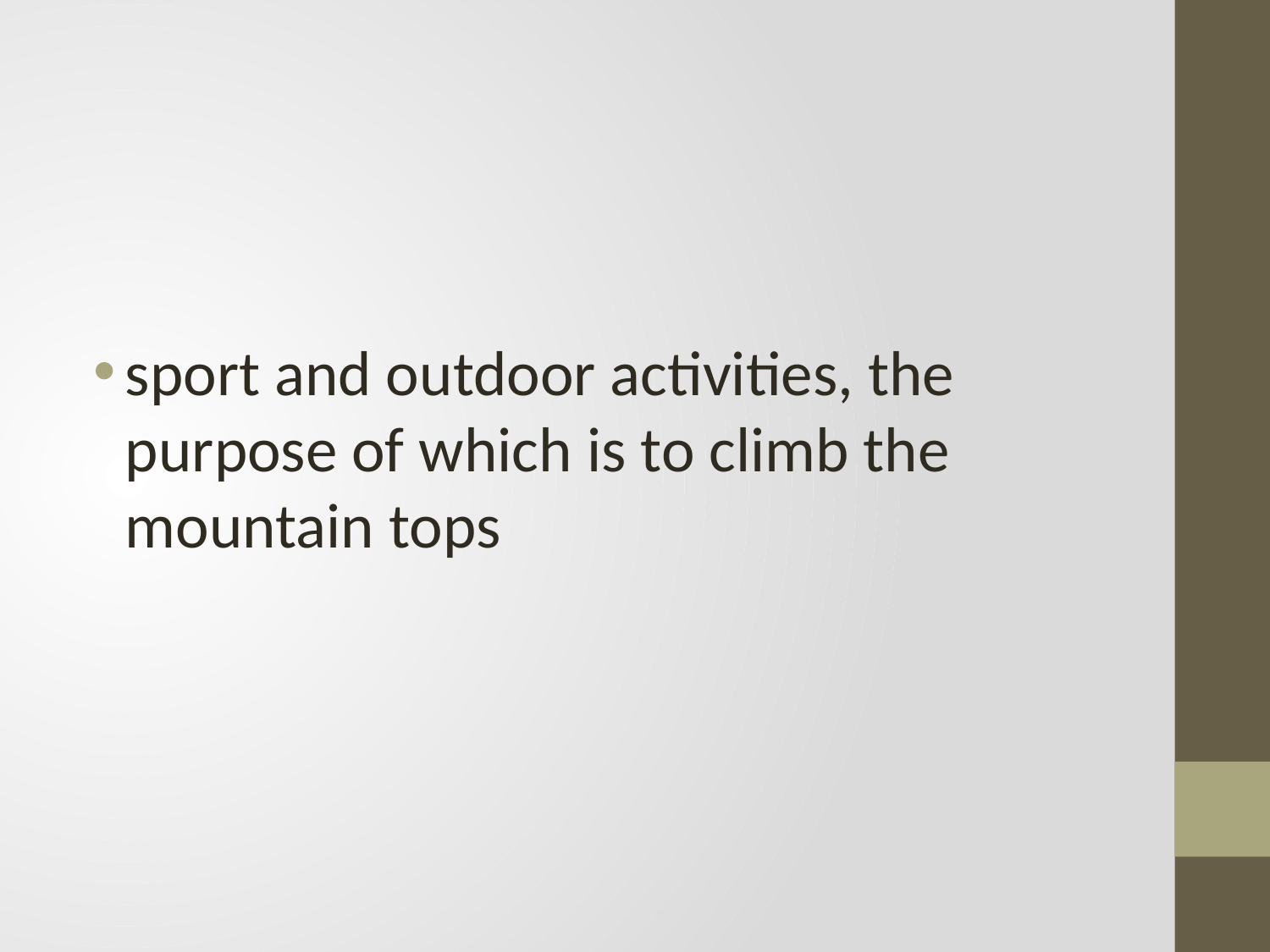

#
sport and outdoor activities, the purpose of which is to climb the mountain tops